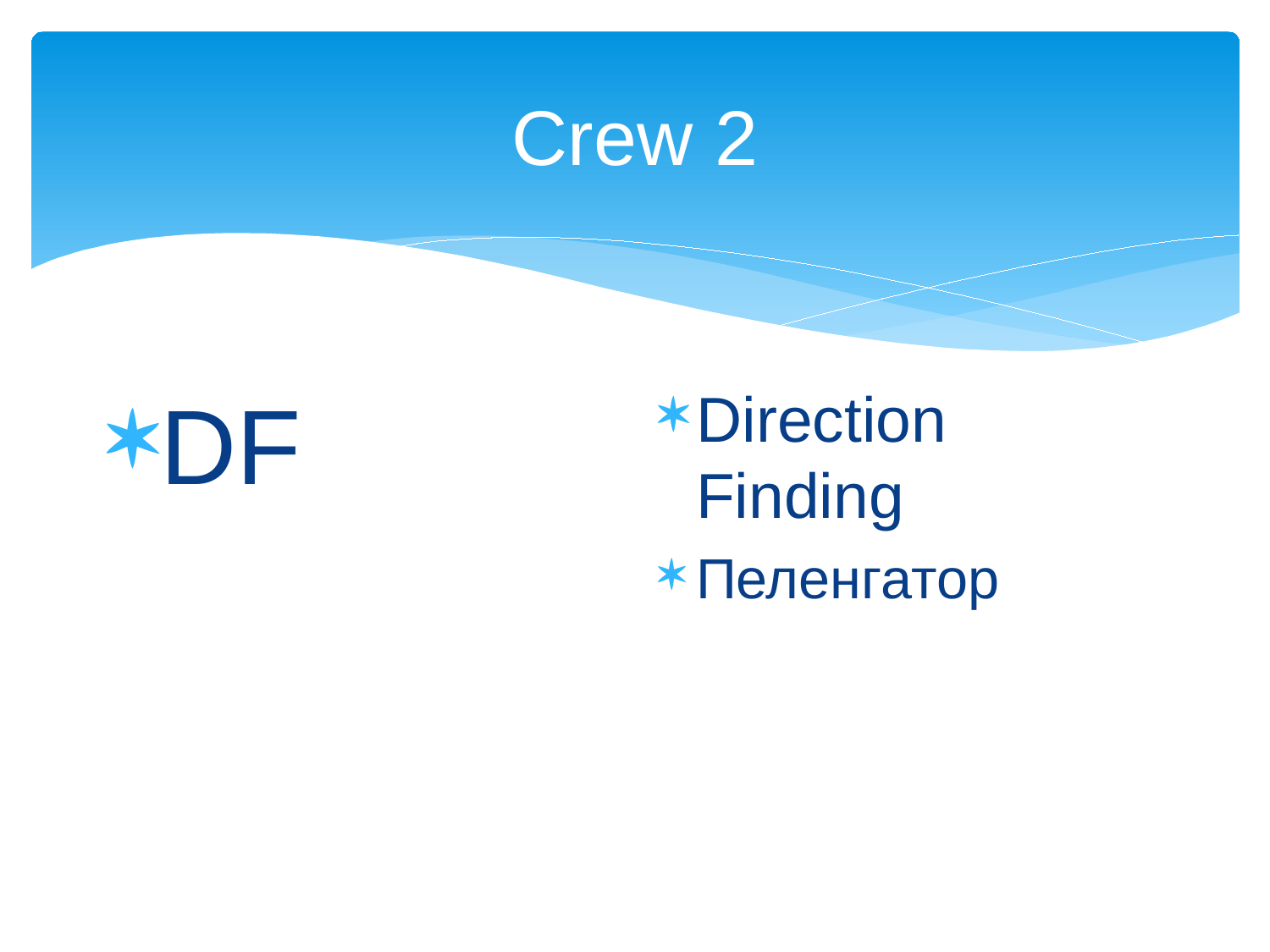

# Crew 2
DF
Direction Finding
Пеленгатор